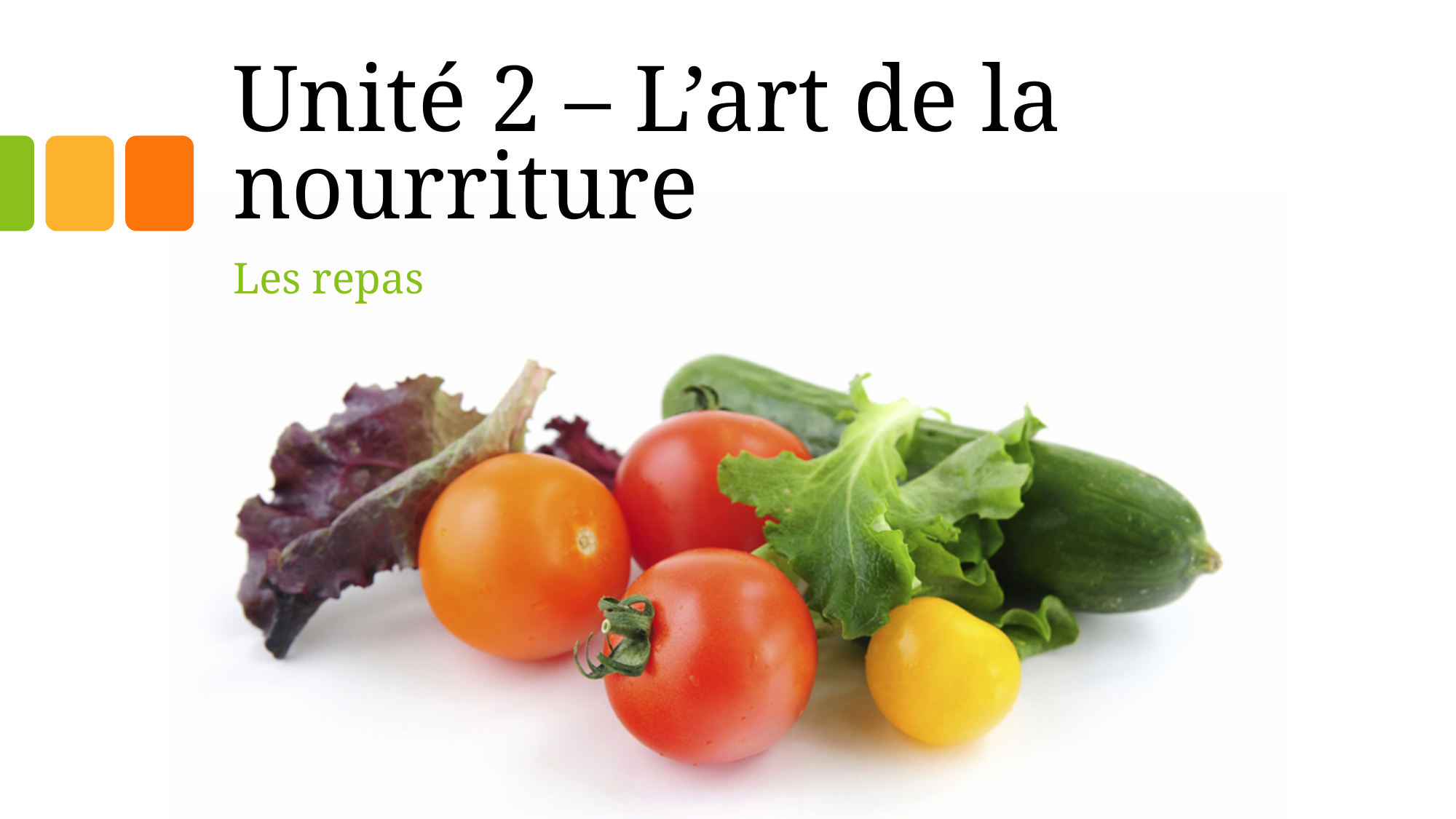

# Unité 2 – L’art de la nourriture
Les repas